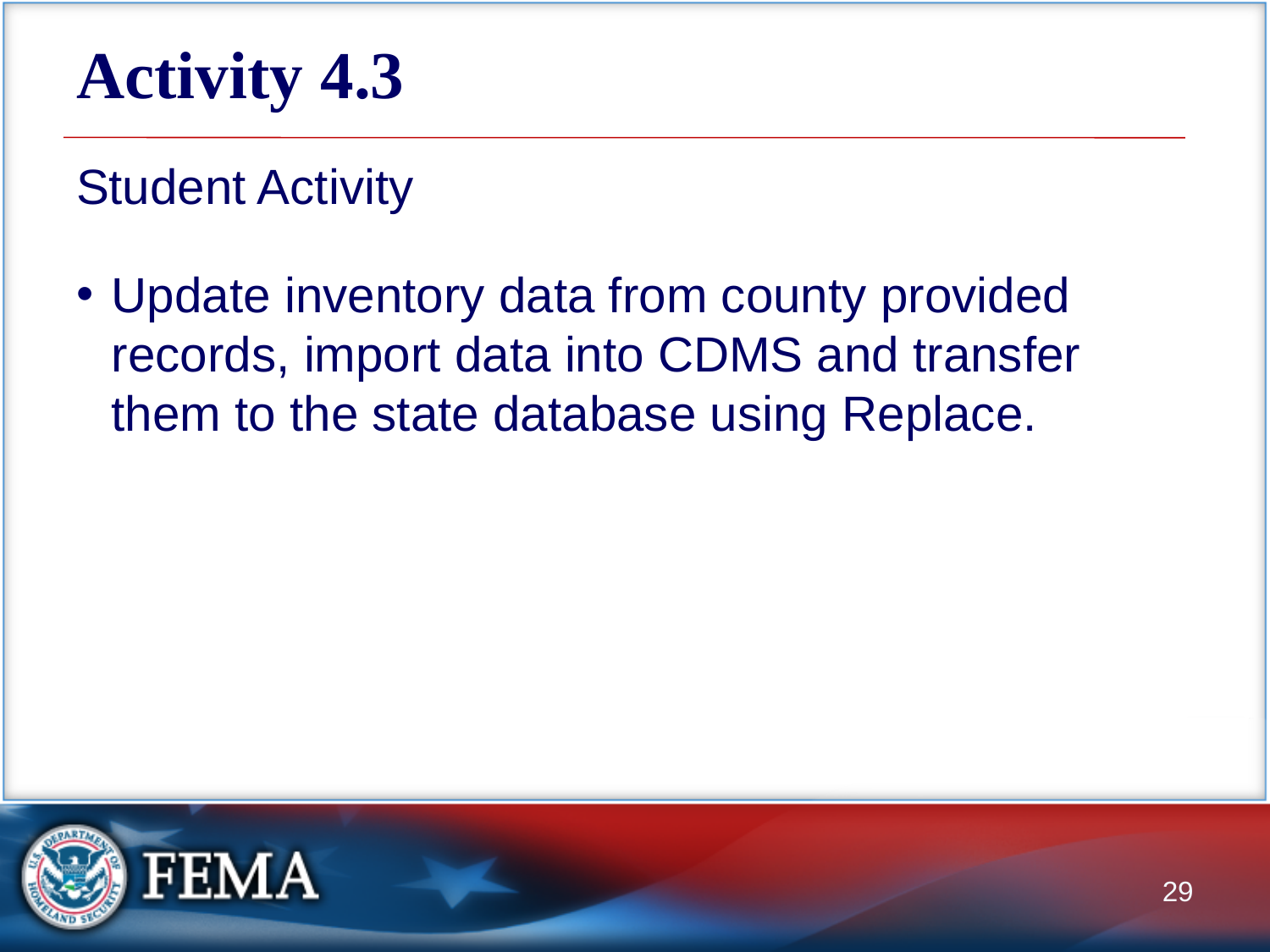

# Activity 4.3
Student Activity
Update inventory data from county provided records, import data into CDMS and transfer them to the state database using Replace.
29